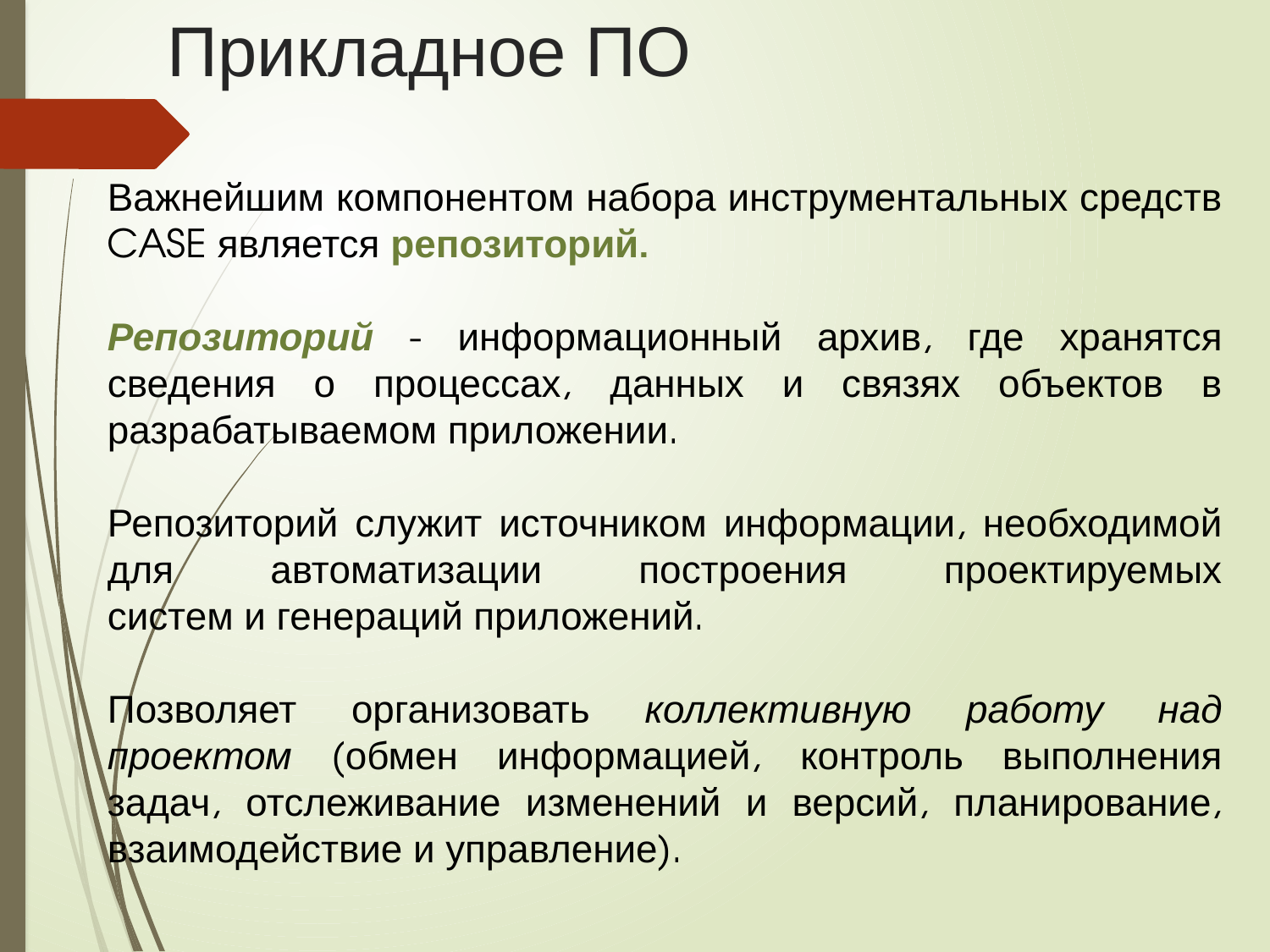

# Прикладное ПО
Важнейшим компонентом набора инструментальных средств CASE является репозиторий.

Репозиторий - информационный архив, где хранятся сведения о процессах, данных и связях объектов в разрабатываемом приложении.

Репозиторий служит источником информации, необходимой для автоматизации построения проектируемых систем и генераций приложений.

Позволяет организовать коллективную работу над проектом (обмен информацией, контроль выполнения задач, отслеживание изменений и версий, планирование, взаимодействие и управление).